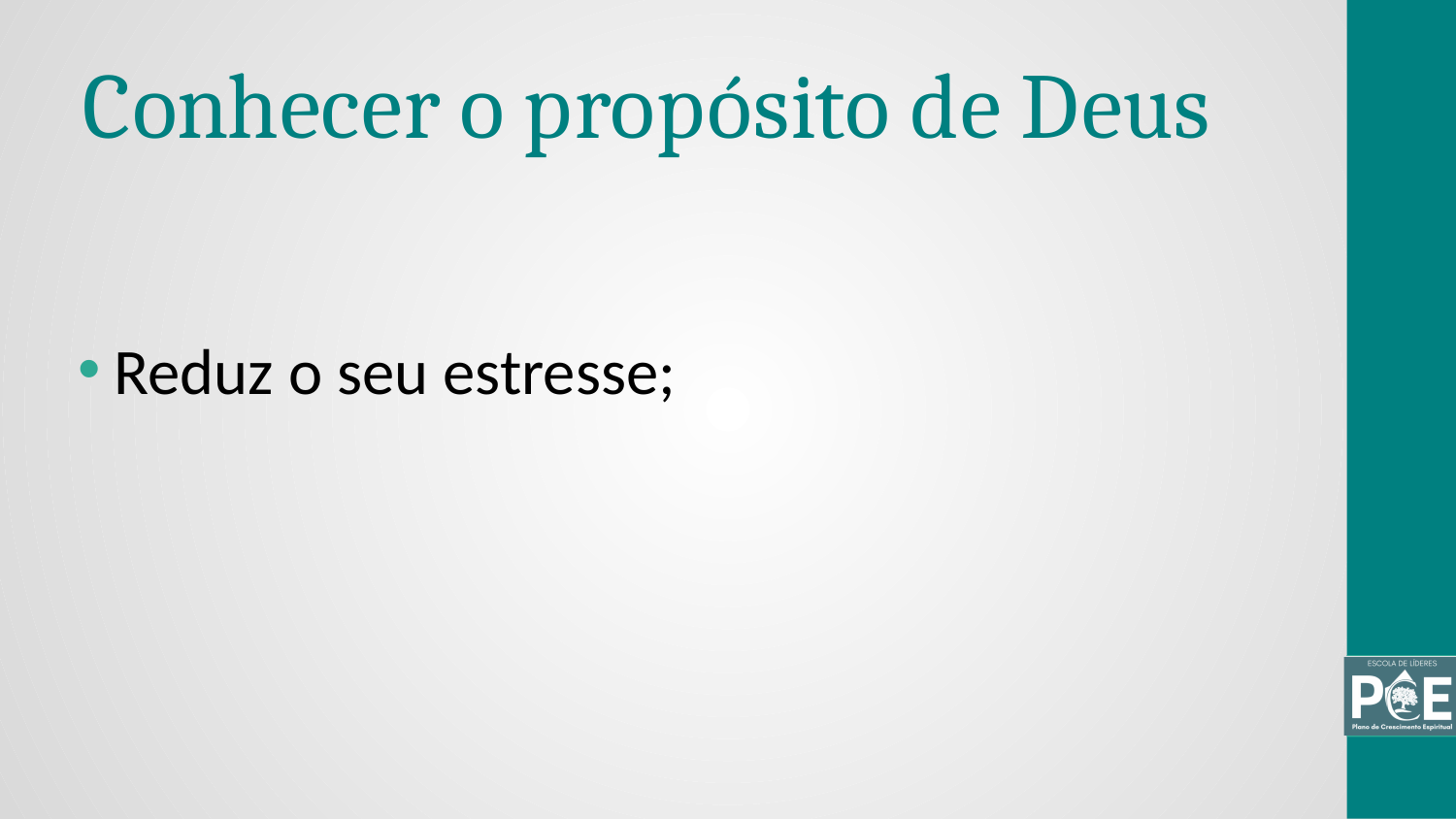

# Conhecer o propósito de Deus
Reduz o seu estresse;